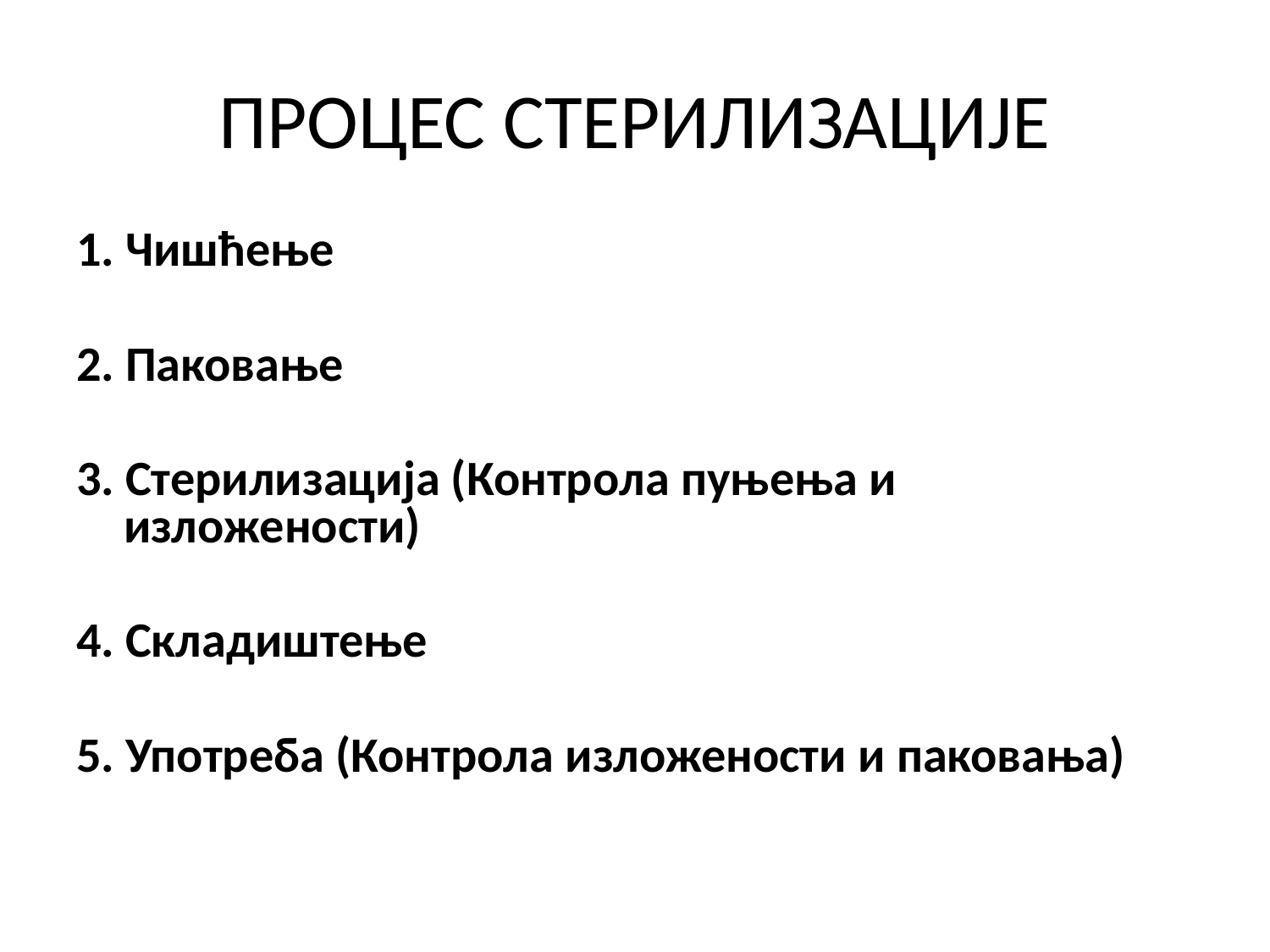

# ПРОЦЕС СТЕРИЛИЗАЦИЈЕ
1. Чишћење

2. Паковање

3. Стерилизација (Контрола пуњења и изложености)

4. Складиштење

5. Употреба (Контрола изложености и паковања)